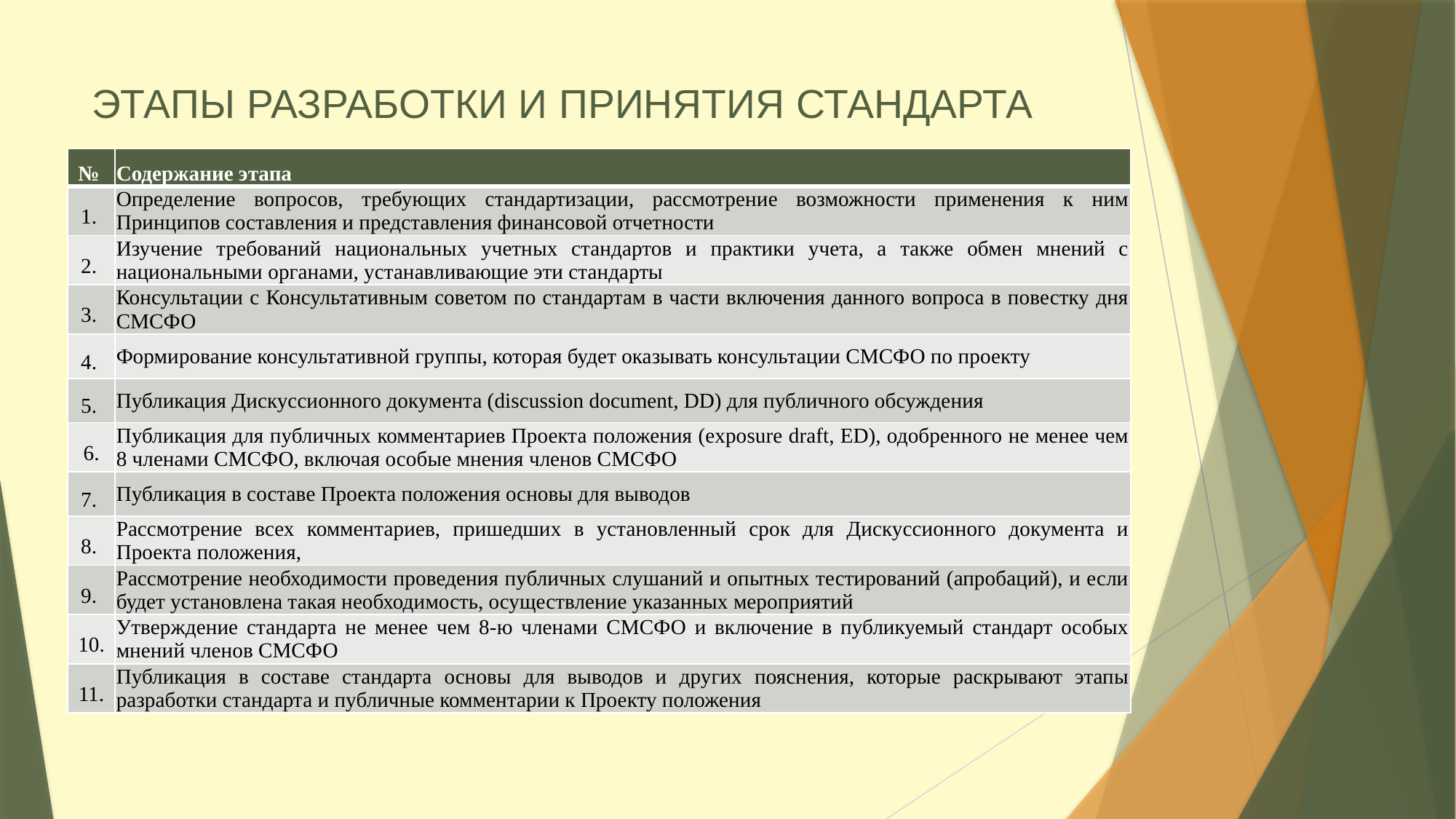

# ЭТАПЫ РАЗРАБОТКИ И ПРИНЯТИЯ СТАНДАРТА
| № | Содержание этапа |
| --- | --- |
| 1. | Определение вопросов, требующих стандартизации, рассмотрение возможности применения к ним Принципов составления и представления финансовой отчетности |
| 2. | Изучение требований национальных учетных стандартов и практики учета, а также обмен мнений с национальными органами, устанавливающие эти стандарты |
| 3. | Консультации с Консультативным советом по стандартам в части включения данного вопроса в повестку дня СМСФО |
| 4. | Формирование консультативной группы, которая будет оказывать консультации СМСФО по проекту |
| 5. | Публикация Дискуссионного документа (discussion document, DD) для публичного обсуждения |
| 6. | Публикация для публичных комментариев Проекта положения (exposure draft, ED), одобренного не менее чем 8 членами СМСФО, включая особые мнения членов СМСФО |
| 7. | Публикация в составе Проекта положения основы для выводов |
| 8. | Рассмотрение всех комментариев, пришедших в установленный срок для Дискуссионного документа и Проекта положения, |
| 9. | Рассмотрение необходимости проведения публичных слушаний и опытных тестирований (апробаций), и если будет установлена такая необходимость, осуществление указанных мероприятий |
| 10. | Утверждение стандарта не менее чем 8-ю членами СМСФО и включение в публикуемый стандарт особых мнений членов СМСФО |
| 11. | Публикация в составе стандарта основы для выводов и других пояснения, которые раскрывают этапы разработки стандарта и публичные комментарии к Проекту положения |